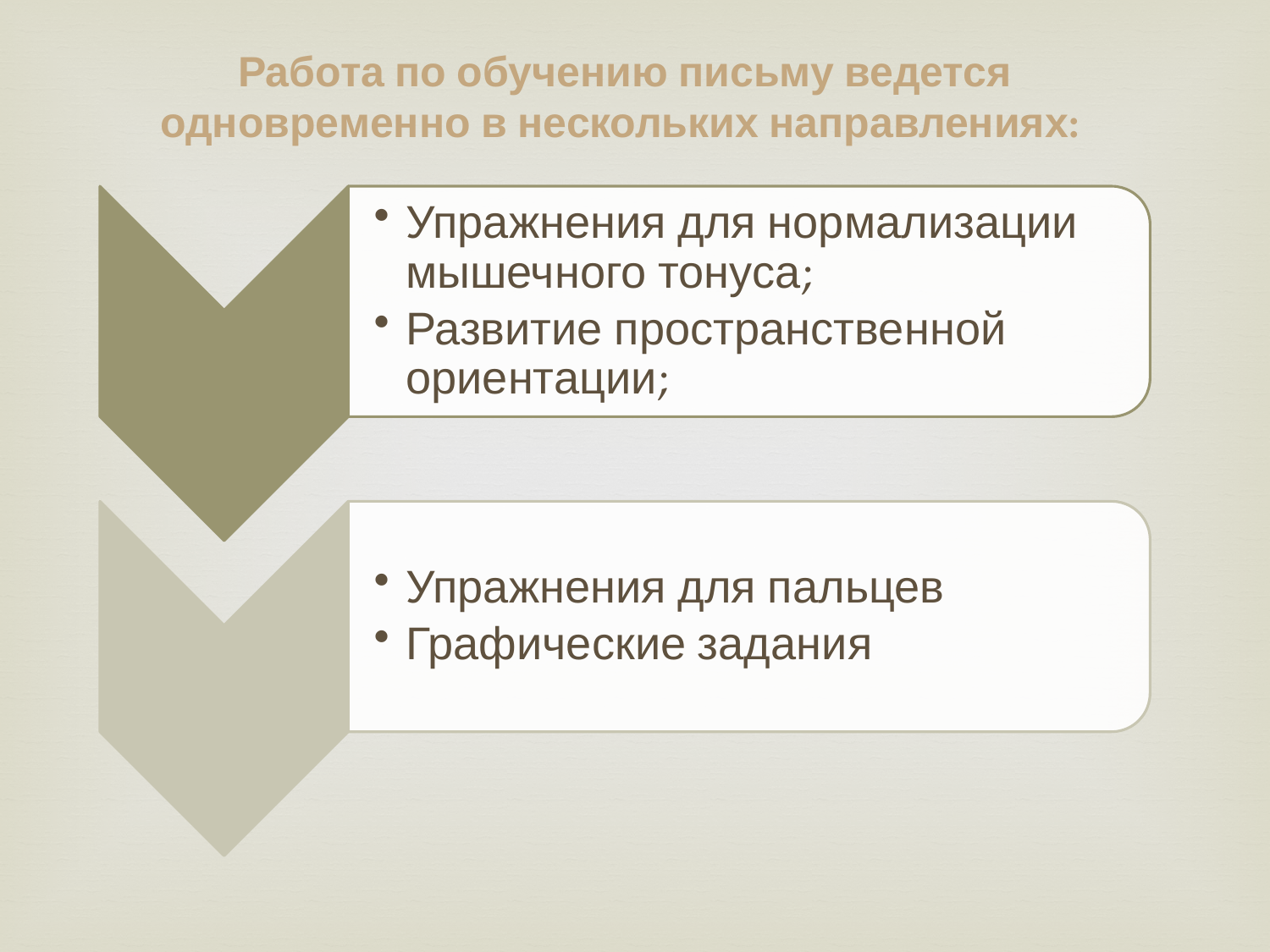

Работа по обучению письму ведется одновременно в нескольких направлениях:

Упражнения для нормализации мышечного тонуса;
Развитие пространственной ориентации;

Упражнения для пальцев
Графические задания